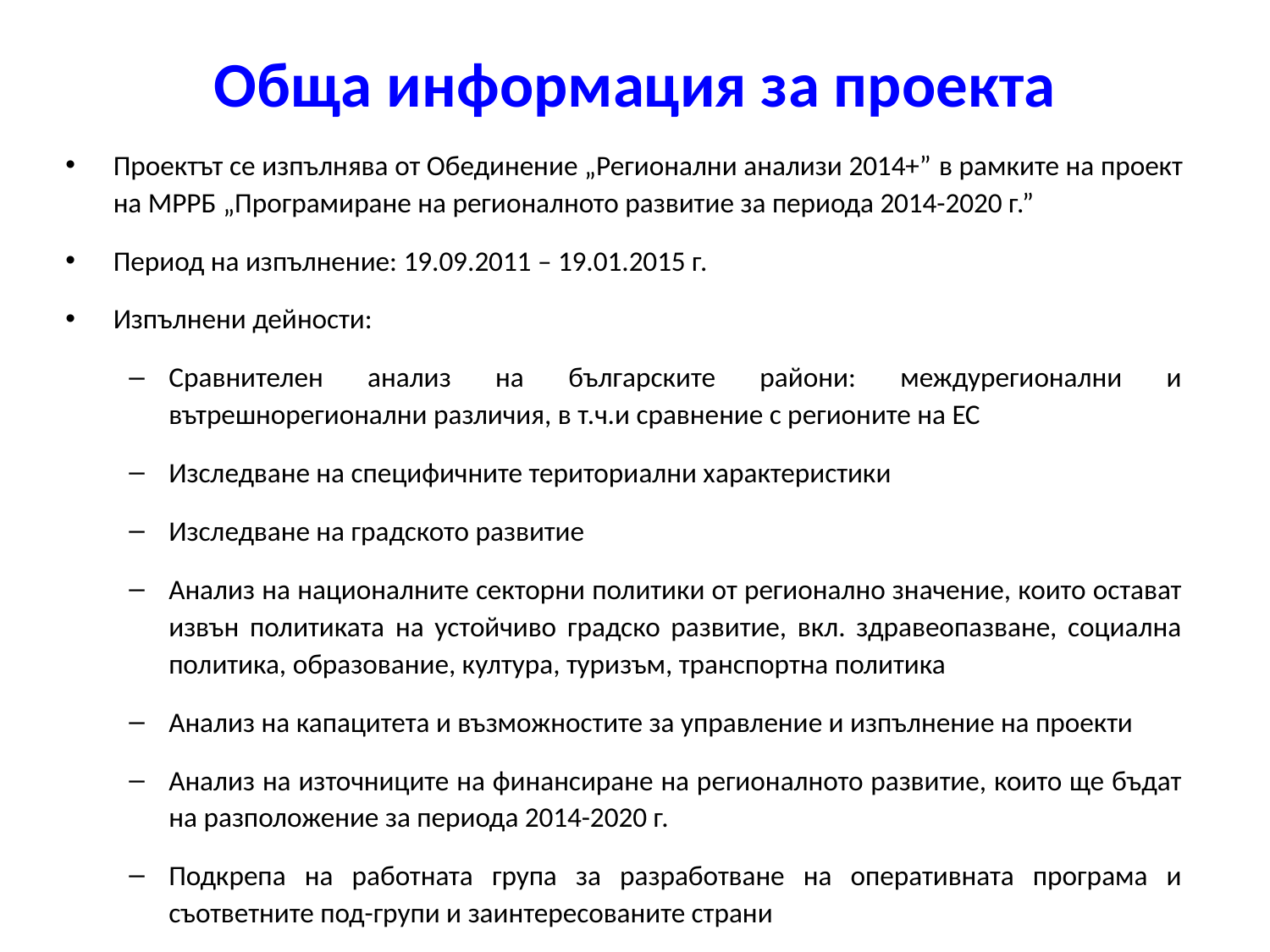

# Обща информация за проекта
Проектът се изпълнява от Обединение „Регионални анализи 2014+” в рамките на проект на МРРБ „Програмиране на регионалното развитие за периода 2014-2020 г.”
Период на изпълнение: 19.09.2011 – 19.01.2015 г.
Изпълнени дейности:
Сравнителен анализ на българските райони: междурегионални и вътрешнорегионални различия, в т.ч.и сравнение с регионите на ЕС
Изследване на специфичните териториални характеристики
Изследване на градското развитие
Анализ на националните секторни политики от регионално значение, които остават извън политиката на устойчиво градско развитие, вкл. здравеопазване, социална политика, образование, култура, туризъм, транспортна политика
Анализ на капацитета и възможностите за управление и изпълнение на проекти
Анализ на източниците на финансиране на регионалното развитие, които ще бъдат на разположение за периода 2014-2020 г.
Подкрепа на работната група за разработване на оперативната програма и съответните под-групи и заинтересованите страни